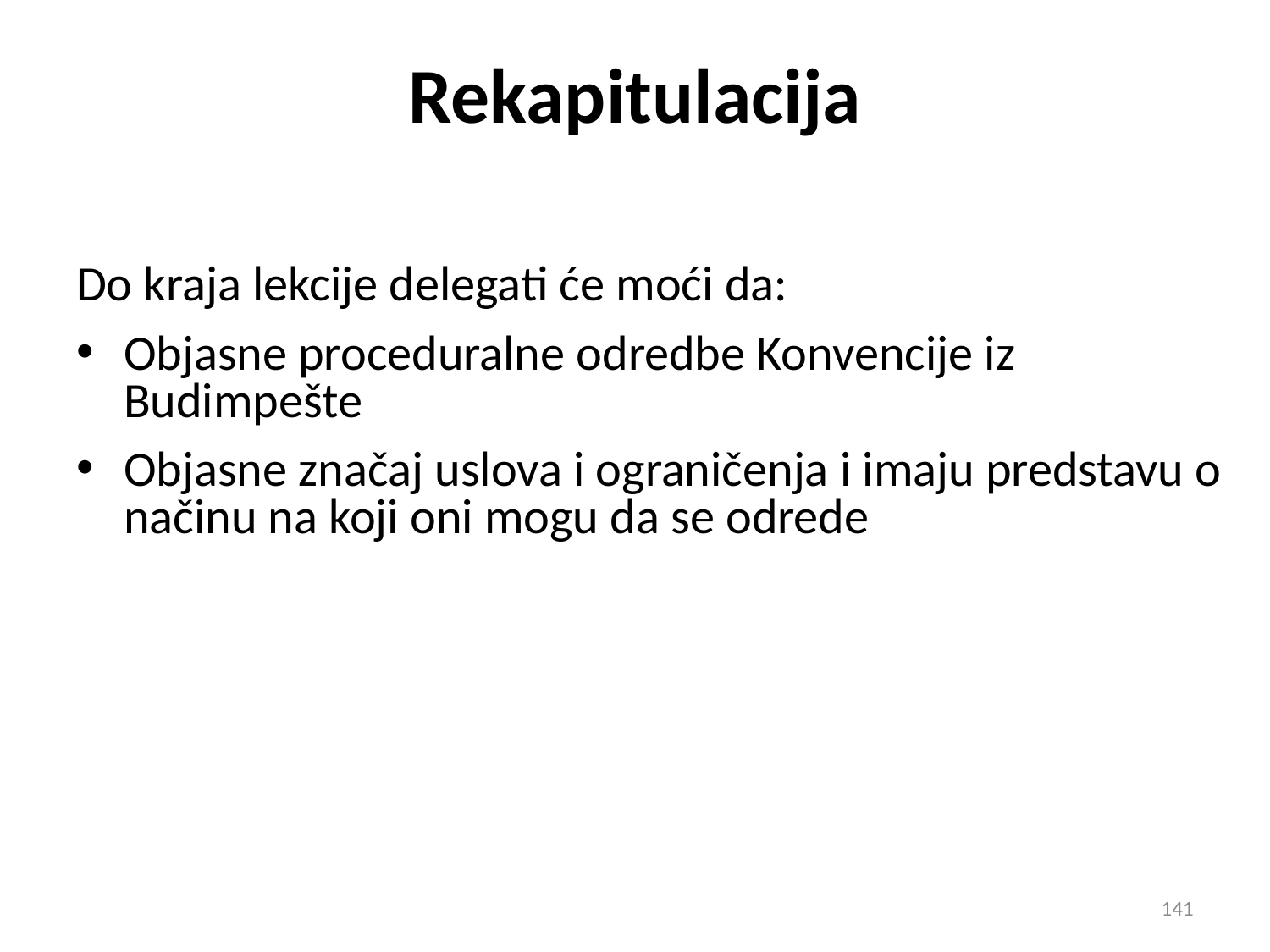

# Rekapitulacija

Do kraja lekcije delegati će moći da:
Objasne proceduralne odredbe Konvencije iz Budimpešte
Objasne značaj uslova i ograničenja i imaju predstavu o načinu na koji oni mogu da se odrede

141